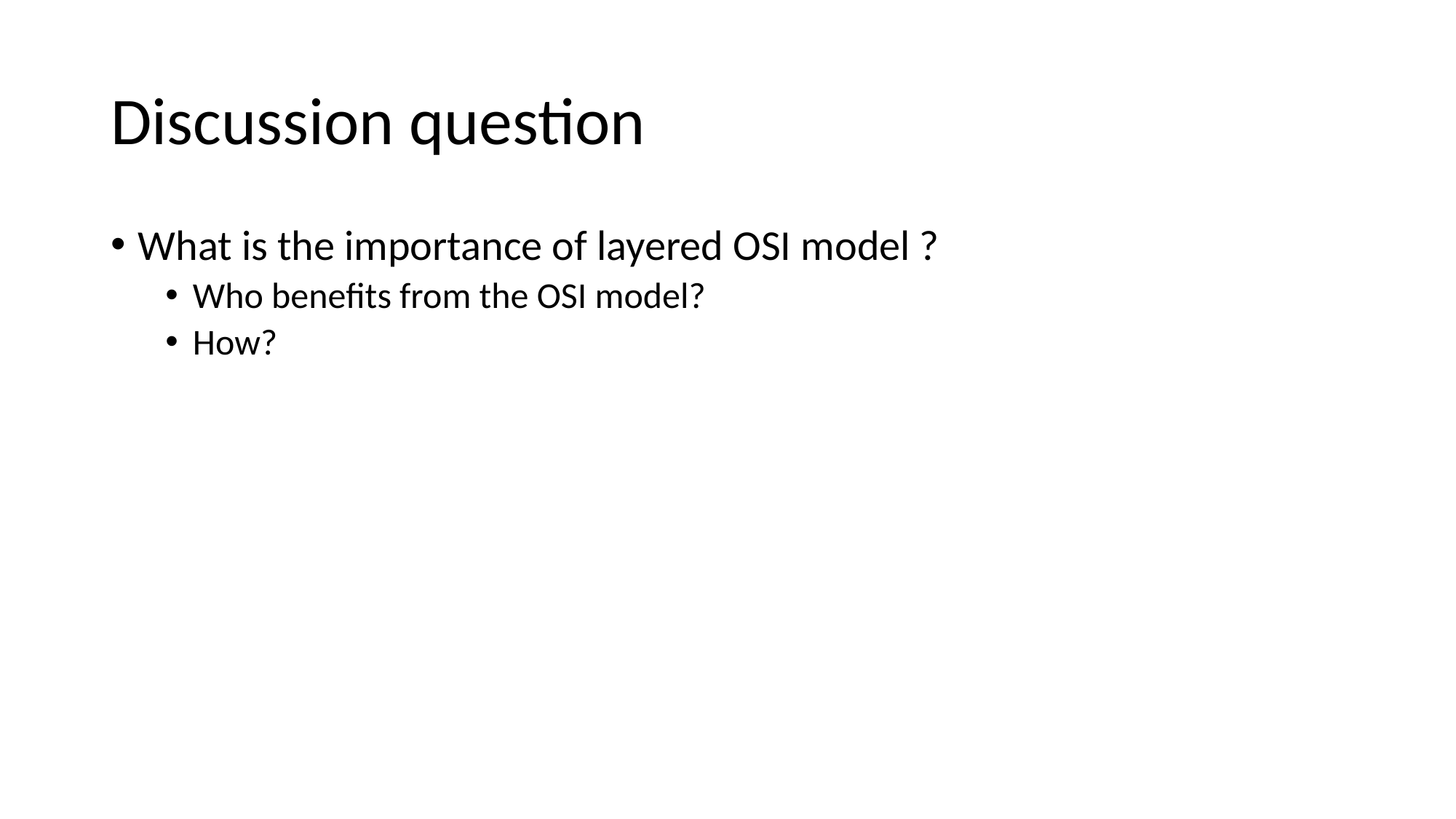

# Discussion question
What is the importance of layered OSI model ?
Who benefits from the OSI model?
How?